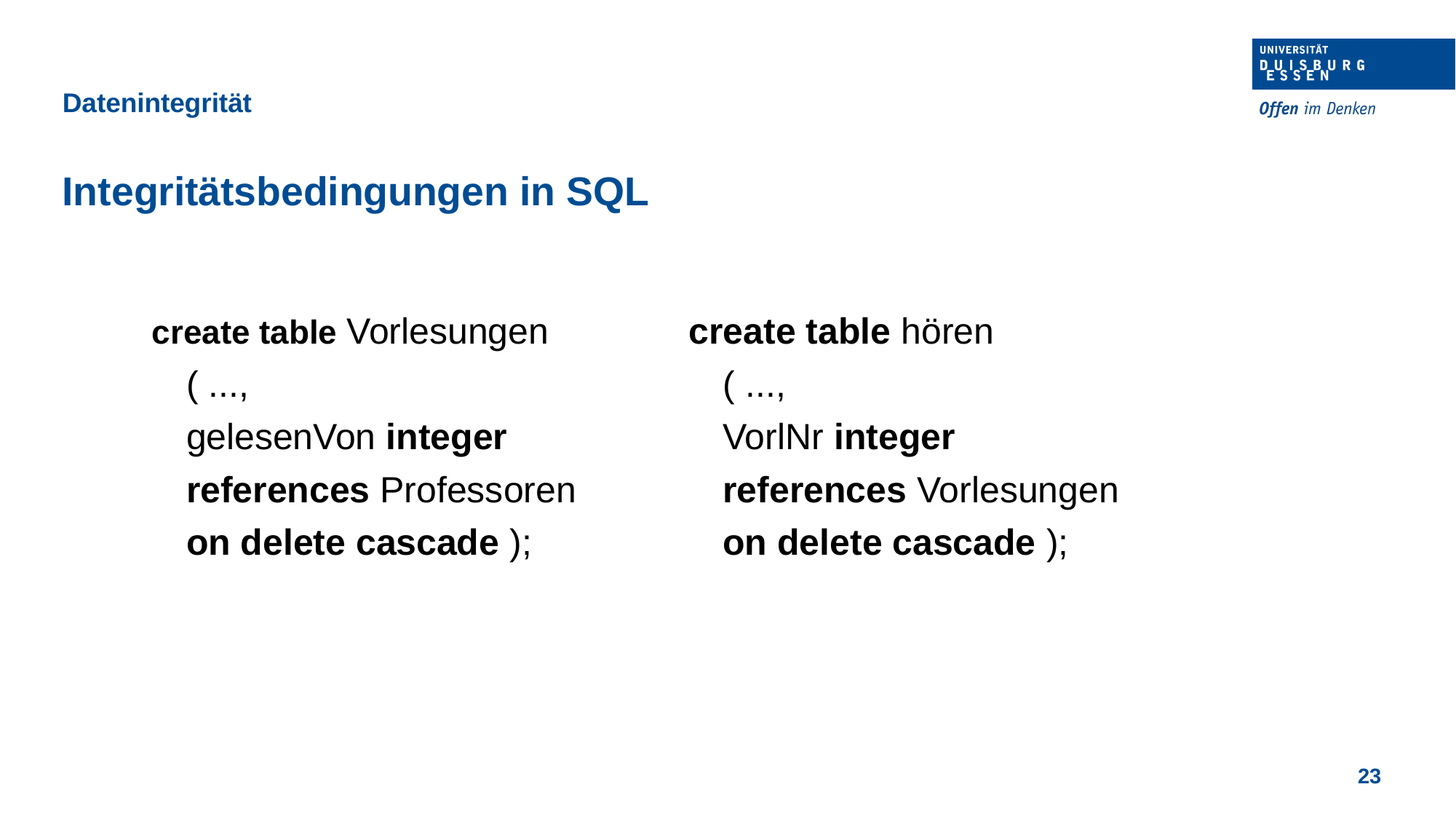

Datenintegrität
Integritätsbedingungen in SQL
create table Vorlesungen
	( ...,
	gelesenVon integer
	references Professoren
	on delete cascade );

create table hören
	( ...,
	VorlNr integer
	references Vorlesungen
	on delete cascade );
23